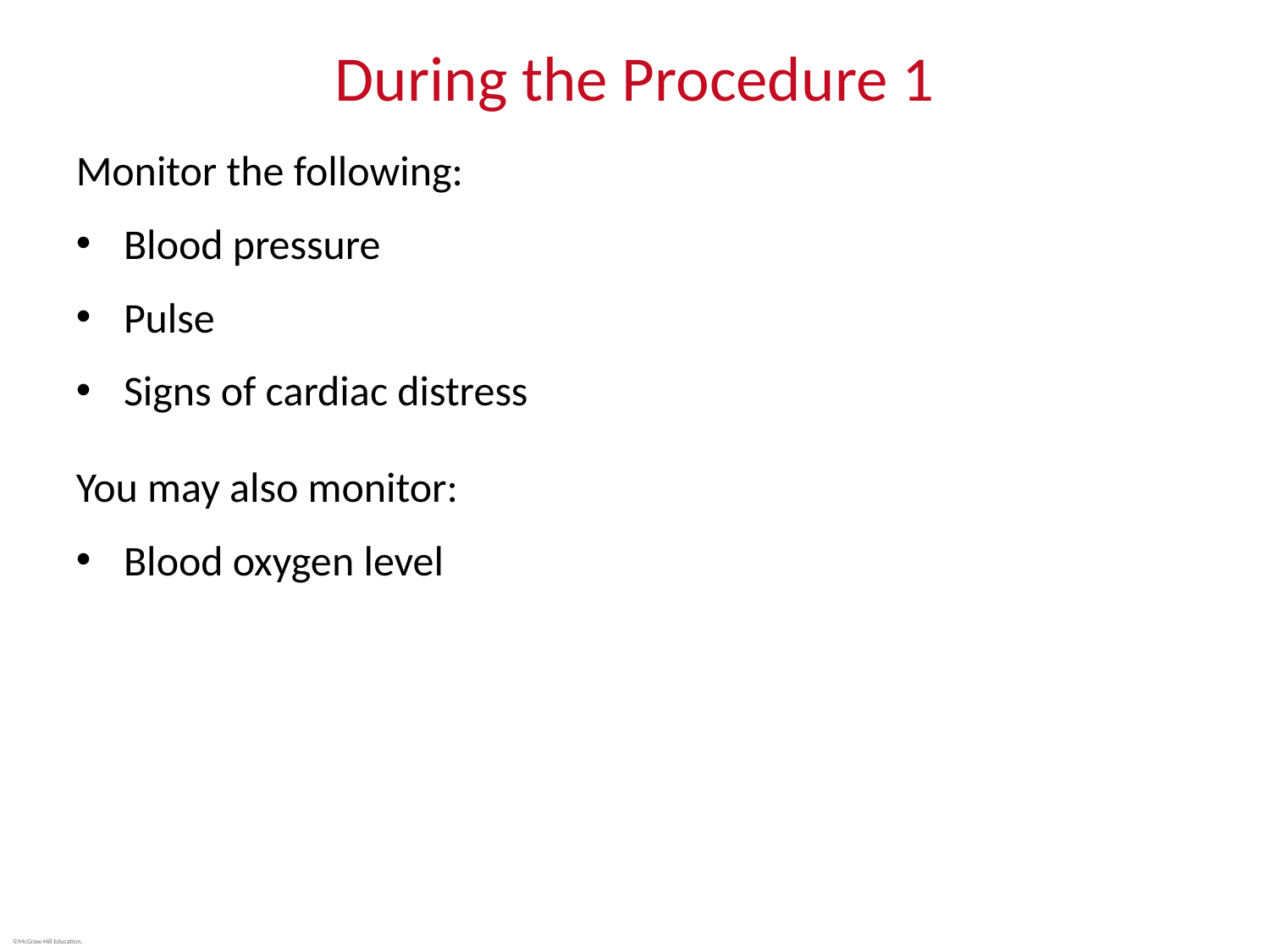

# During the Procedure 1
Monitor the following:
Blood pressure
Pulse
Signs of cardiac distress
You may also monitor:
Blood oxygen level